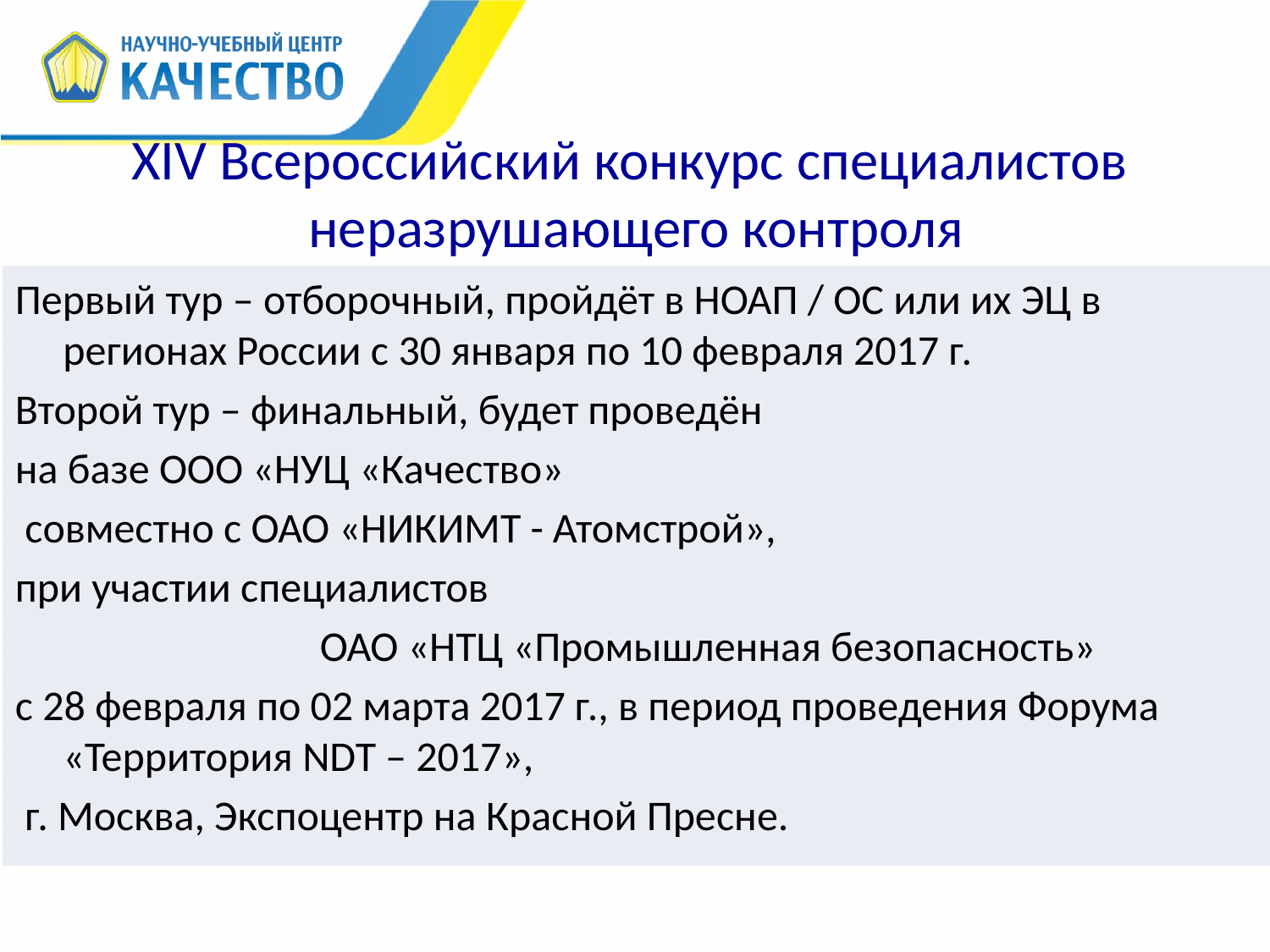

# XIV Всероссийский конкурс специалистов неразрушающего контроля
Первый тур – отборочный, пройдёт в НОАП / ОС или их ЭЦ в регионах России с 30 января по 10 февраля 2017 г.
Второй тур – финальный, будет проведён
на базе ООО «НУЦ «Качество»
 совместно с ОАО «НИКИМТ - Атомстрой»,
при участии специалистов
                                ОАО «НТЦ «Промышленная безопасность»
с 28 февраля по 02 марта 2017 г., в период проведения Форума «Территория NDT – 2017»,
 г. Москва, Экспоцентр на Красной Пресне.